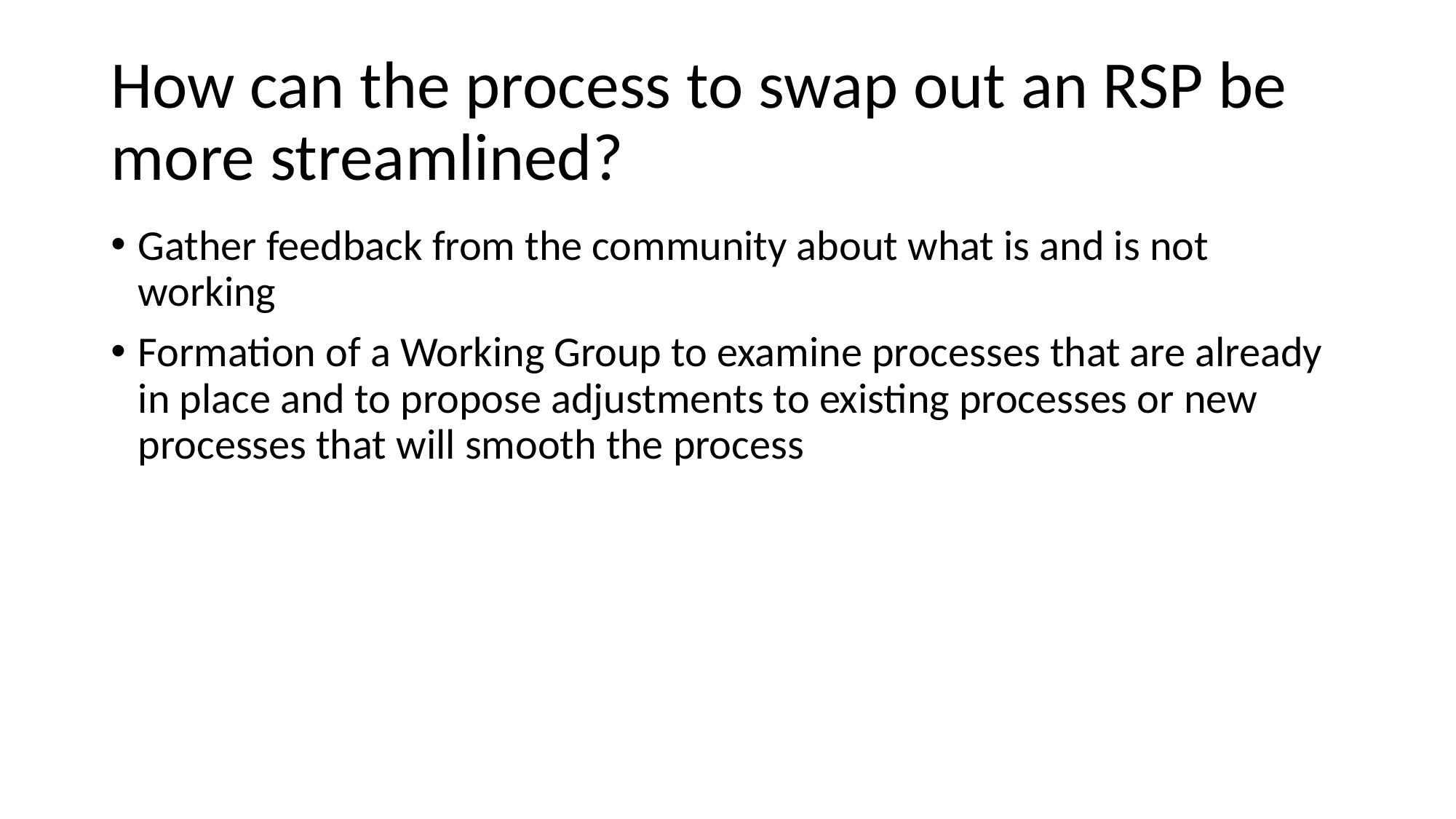

# How can the process to swap out an RSP be more streamlined?
Gather feedback from the community about what is and is not working
Formation of a Working Group to examine processes that are already in place and to propose adjustments to existing processes or new processes that will smooth the process